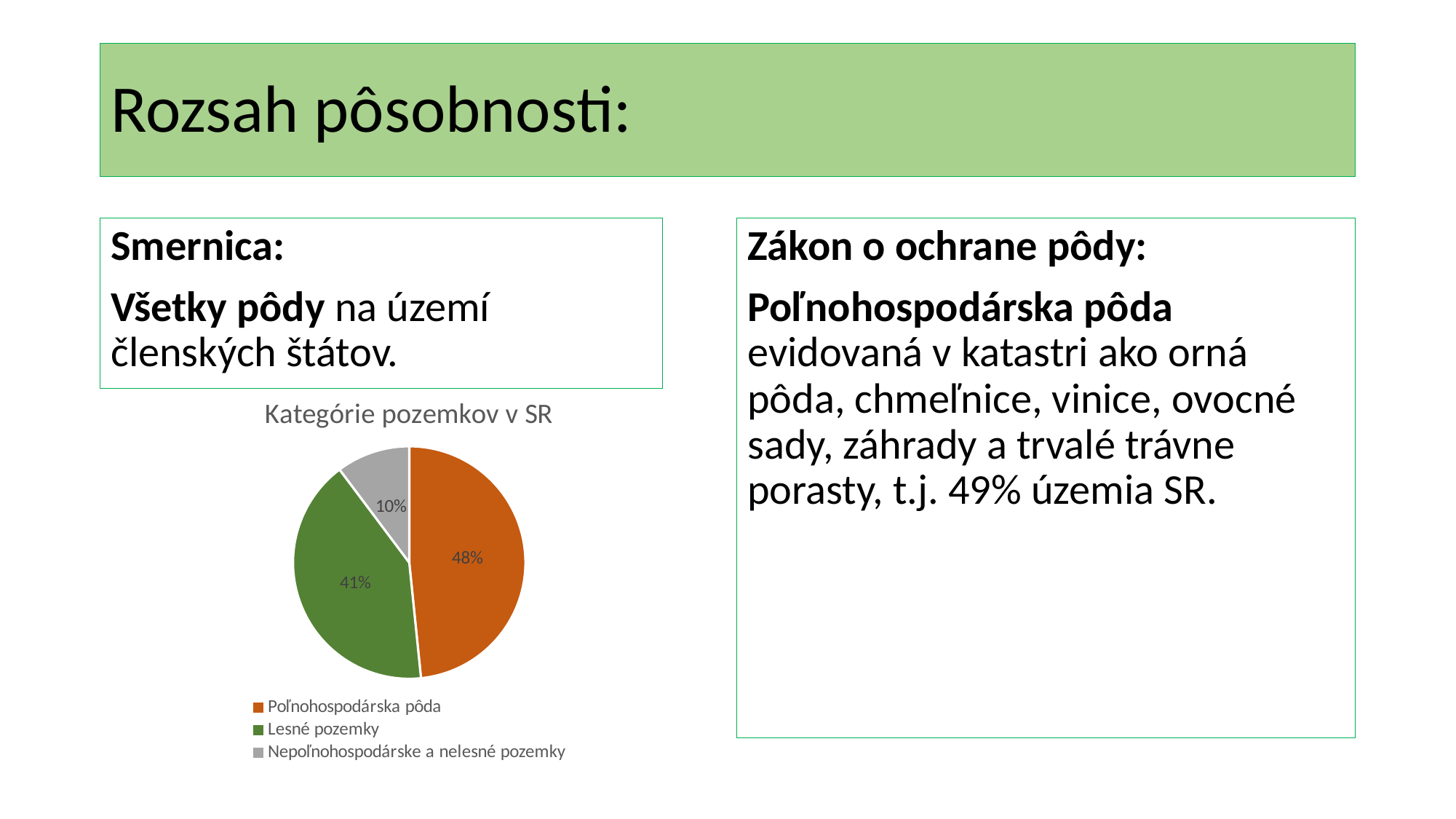

# Rozsah pôsobnosti:
Smernica:
Všetky pôdy na území členských štátov.
Zákon o ochrane pôdy:
Poľnohospodárska pôda evidovaná v katastri ako orná pôda, chmeľnice, vinice, ovocné sady, záhrady a trvalé trávne porasty, t.j. 49% územia SR.

### Chart: Kategórie pozemkov v SR

| Category | Druhy pozemkov |
|---|---|
| Poľnohospodárska pôda | 48.38 |
| Lesné pozemky | 41.38 |
| Nepoľnohospodárske a nelesné pozemky | 10.24 |